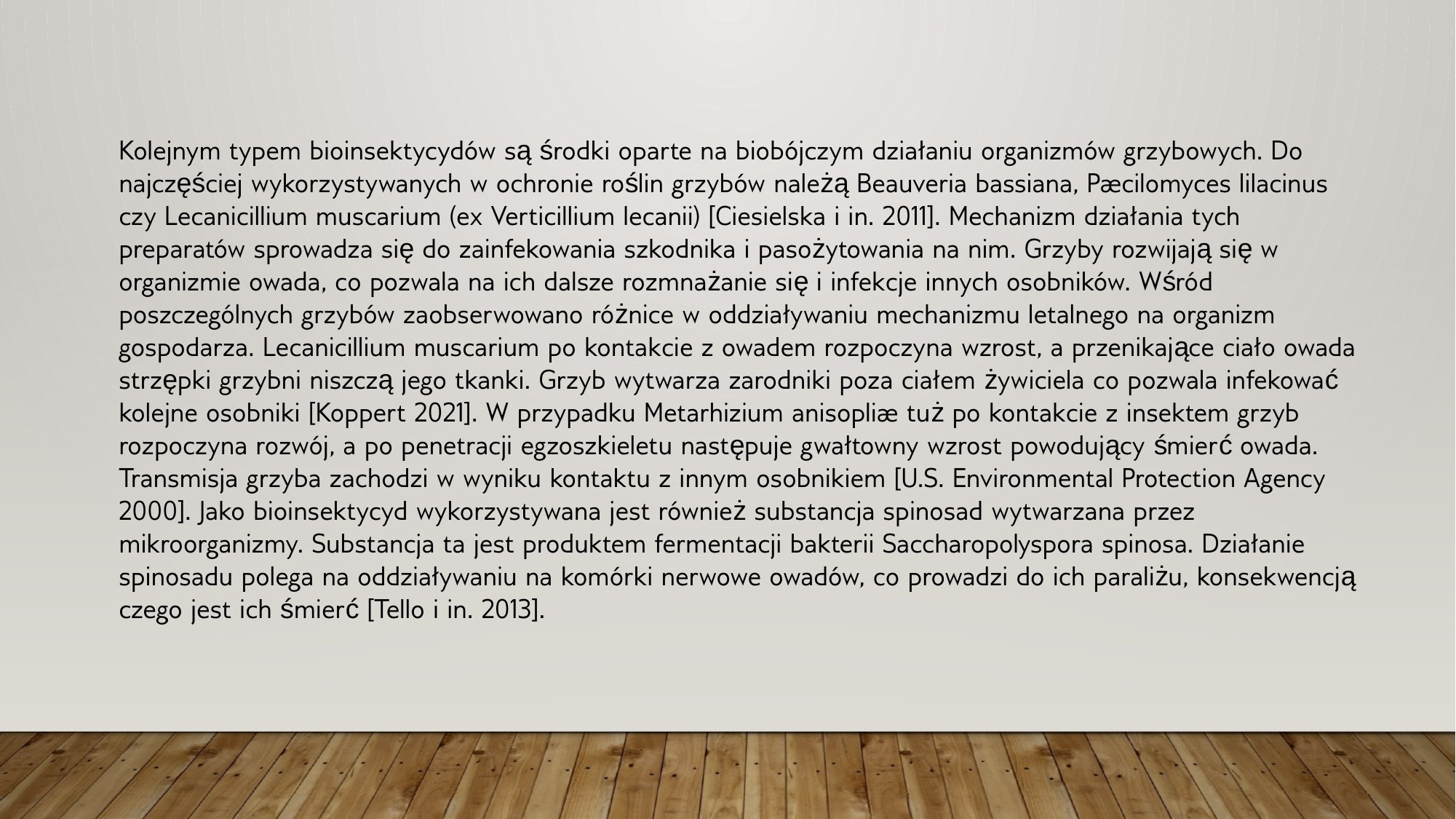

Kolejnym typem bioinsektycydów są środki oparte na biobójczym działaniu organizmów grzybowych. Do najczęściej wykorzystywanych w ochronie roślin grzybów należą Beauveria bassiana, Paecilomyces lilacinus czy Lecanicillium muscarium (ex Verticillium lecanii) [Ciesielska i in. 2011]. Mechanizm działania tych preparatów sprowadza się do zainfekowania szkodnika i pasożytowania na nim. Grzyby rozwijają się w organizmie owada, co pozwala na ich dalsze rozmnażanie się i infekcje innych osobników. Wśród poszczególnych grzybów zaobserwowano różnice w oddziaływaniu mechanizmu letalnego na organizm gospodarza. Lecanicillium muscarium po kontakcie z owadem rozpoczyna wzrost, a przenikające ciało owada strzępki grzybni niszczą jego tkanki. Grzyb wytwarza zarodniki poza ciałem żywiciela co pozwala infekować kolejne osobniki [Koppert 2021]. W przypadku Metarhizium anisopliae tuż po kontakcie z insektem grzyb rozpoczyna rozwój, a po penetracji egzoszkieletu następuje gwałtowny wzrost powodujący śmierć owada. Transmisja grzyba zachodzi w wyniku kontaktu z innym osobnikiem [U.S. Environmental Protection Agency 2000]. Jako bioinsektycyd wykorzystywana jest również substancja spinosad wytwarzana przez mikroorganizmy. Substancja ta jest produktem fermentacji bakterii Saccharopolyspora spinosa. Działanie spinosadu polega na oddziaływaniu na komórki nerwowe owadów, co prowadzi do ich paraliżu, konsekwencją czego jest ich śmierć [Tello i in. 2013].